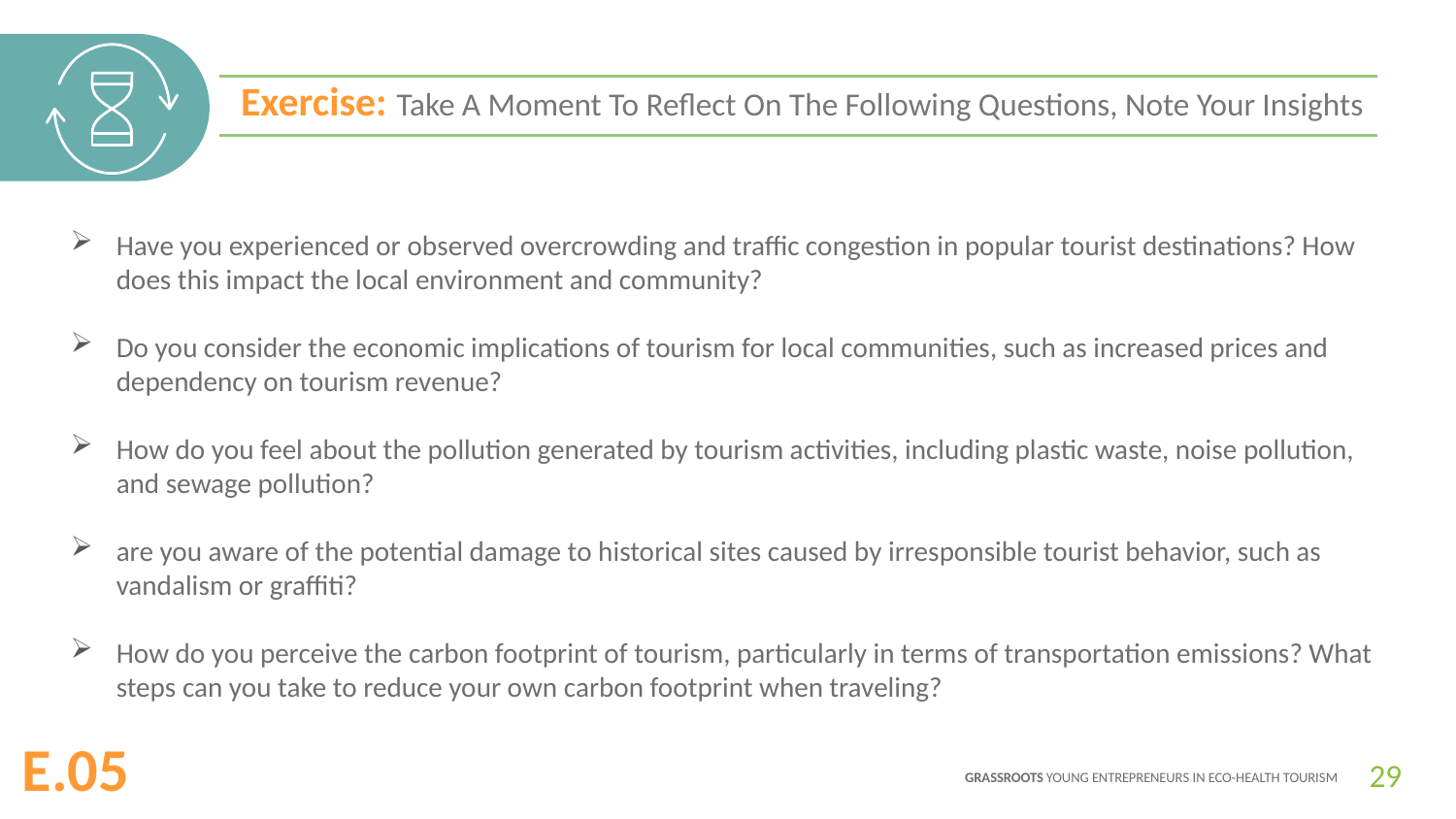

Exercise: Take A Moment To Reflect On The Following Questions, Note Your Insights

Have you experienced or observed overcrowding and traffic congestion in popular tourist destinations? How does this impact the local environment and community?

Do you consider the economic implications of tourism for local communities, such as increased prices and dependency on tourism revenue?

How do you feel about the pollution generated by tourism activities, including plastic waste, noise pollution, and sewage pollution?

are you aware of the potential damage to historical sites caused by irresponsible tourist behavior, such as vandalism or graffiti?

How do you perceive the carbon footprint of tourism, particularly in terms of transportation emissions? What steps can you take to reduce your own carbon footprint when traveling?
29
E.05